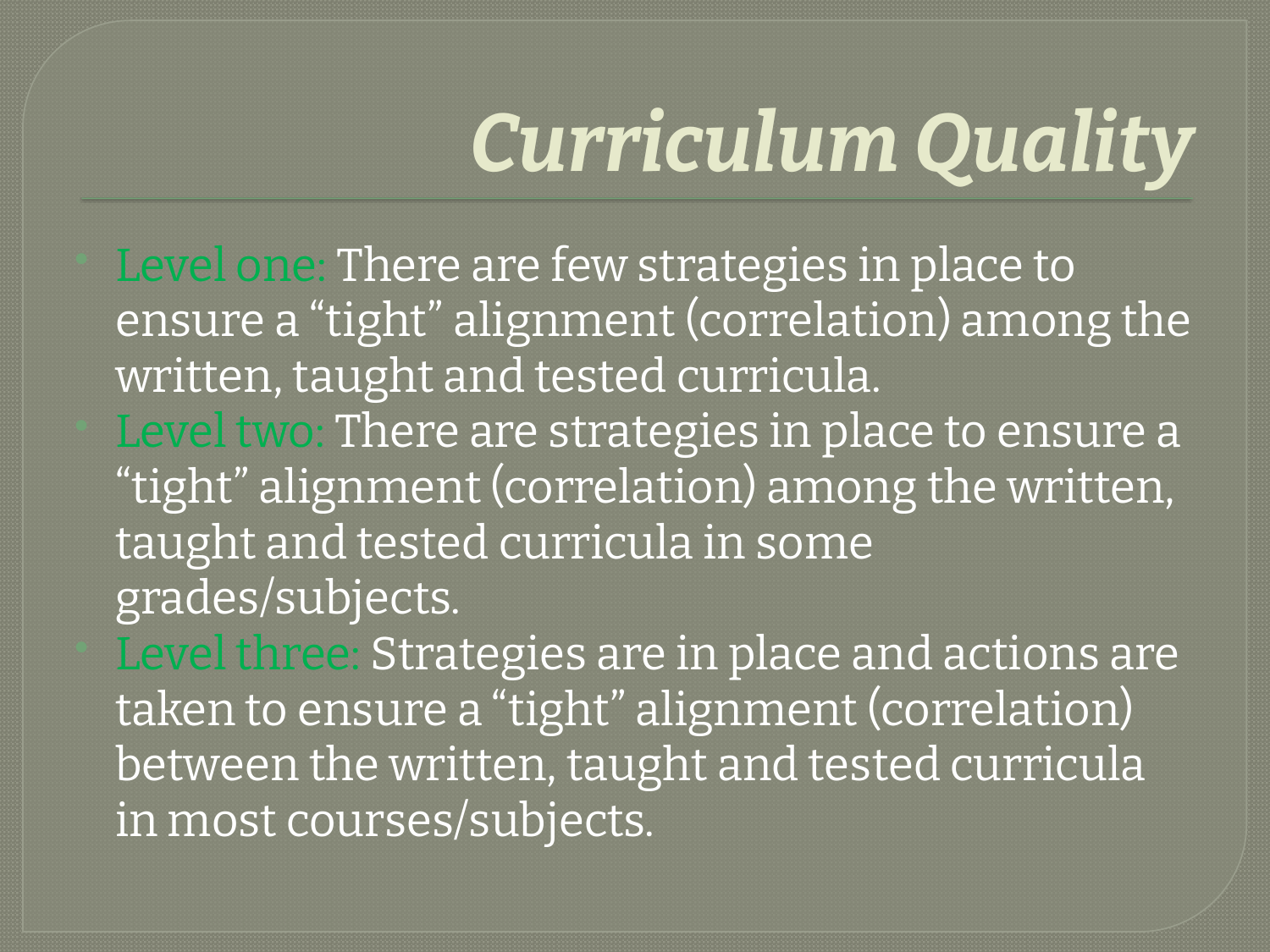

# Curriculum Quality
Level one: There are few strategies in place to ensure a “tight” alignment (correlation) among the written, taught and tested curricula.
Level two: There are strategies in place to ensure a “tight” alignment (correlation) among the written, taught and tested curricula in some grades/subjects.
Level three: Strategies are in place and actions are taken to ensure a “tight” alignment (correlation) between the written, taught and tested curricula in most courses/subjects.